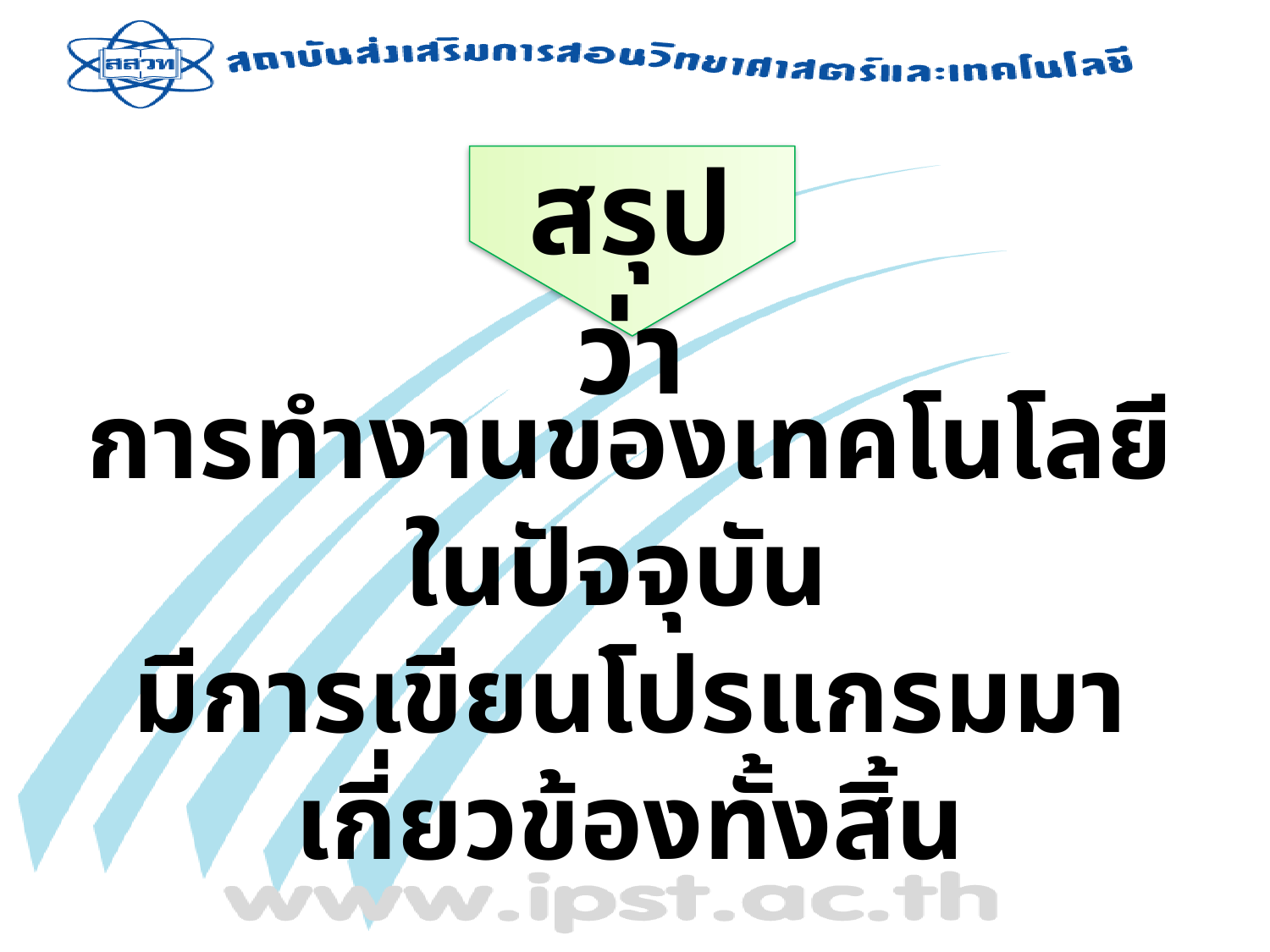

สรุปว่า
การทำงานของเทคโนโลยีในปัจจุบัน
มีการเขียนโปรแกรมมาเกี่ยวข้องทั้งสิ้น